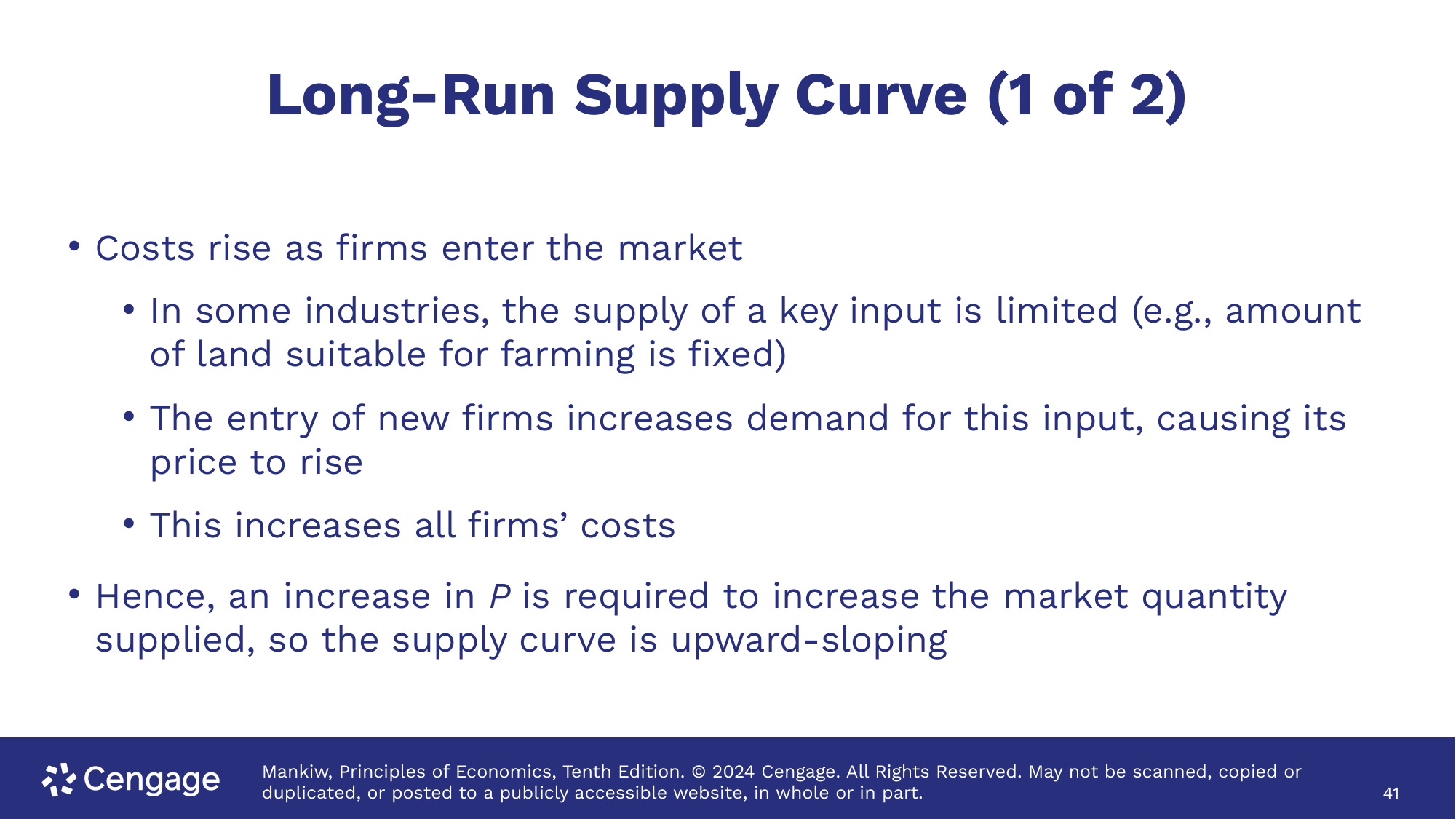

# Long-Run Supply Curve (1 of 2)
Costs rise as firms enter the market
In some industries, the supply of a key input is limited (e.g., amount of land suitable for farming is fixed)
The entry of new firms increases demand for this input, causing its price to rise
This increases all firms’ costs
Hence, an increase in P is required to increase the market quantity supplied, so the supply curve is upward-sloping